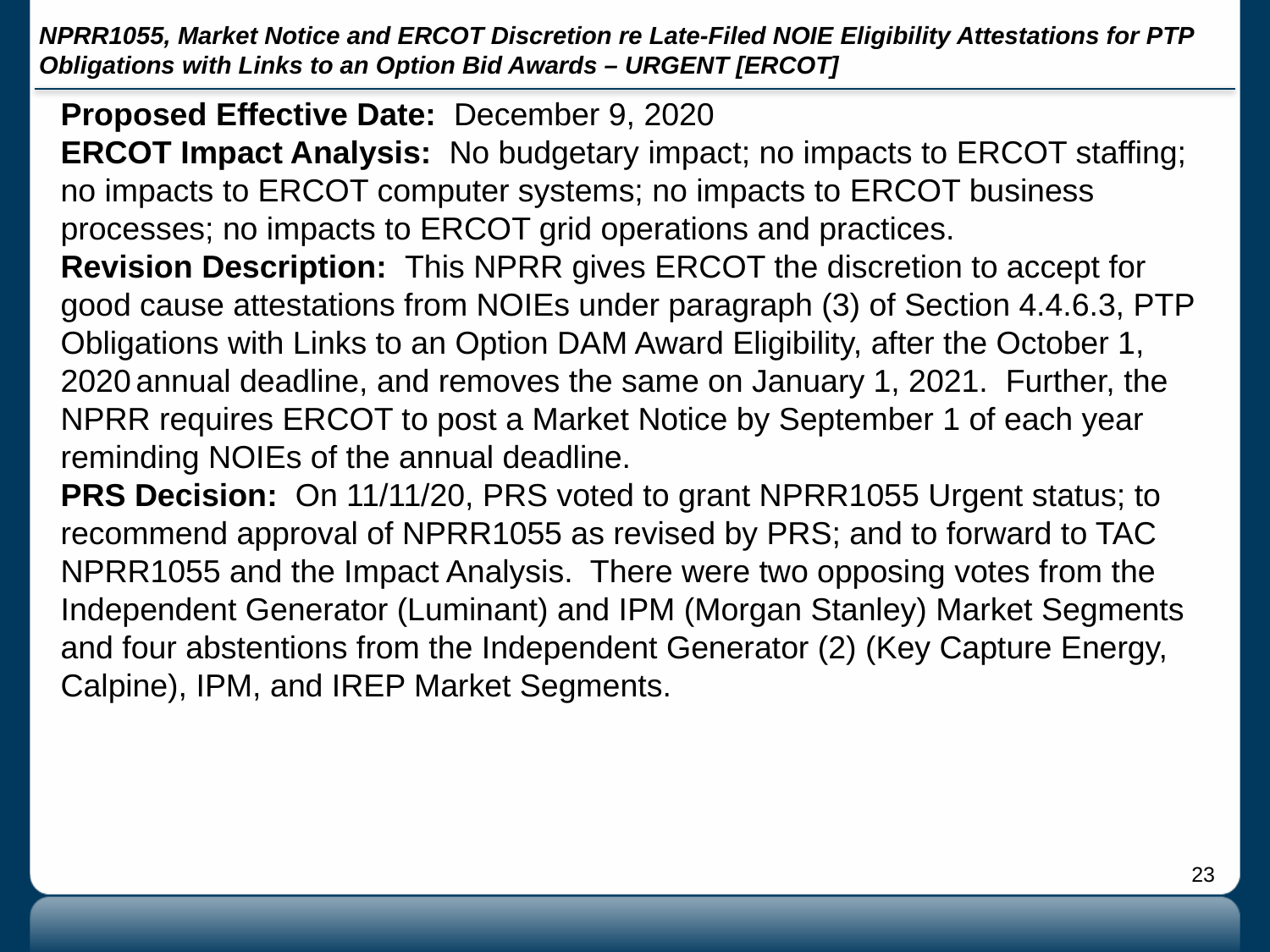

# NPRR1055, Market Notice and ERCOT Discretion re Late-Filed NOIE Eligibility Attestations for PTP Obligations with Links to an Option Bid Awards – URGENT [ERCOT]
Proposed Effective Date:  December 9, 2020
ERCOT Impact Analysis:  No budgetary impact; no impacts to ERCOT staffing; no impacts to ERCOT computer systems; no impacts to ERCOT business processes; no impacts to ERCOT grid operations and practices.
Revision Description:  This NPRR gives ERCOT the discretion to accept for good cause attestations from NOIEs under paragraph (3) of Section 4.4.6.3, PTP Obligations with Links to an Option DAM Award Eligibility, after the October 1, 2020 annual deadline, and removes the same on January 1, 2021.  Further, the NPRR requires ERCOT to post a Market Notice by September 1 of each year reminding NOIEs of the annual deadline.
PRS Decision:  On 11/11/20, PRS voted to grant NPRR1055 Urgent status; to recommend approval of NPRR1055 as revised by PRS; and to forward to TAC NPRR1055 and the Impact Analysis.  There were two opposing votes from the Independent Generator (Luminant) and IPM (Morgan Stanley) Market Segments and four abstentions from the Independent Generator (2) (Key Capture Energy, Calpine), IPM, and IREP Market Segments.